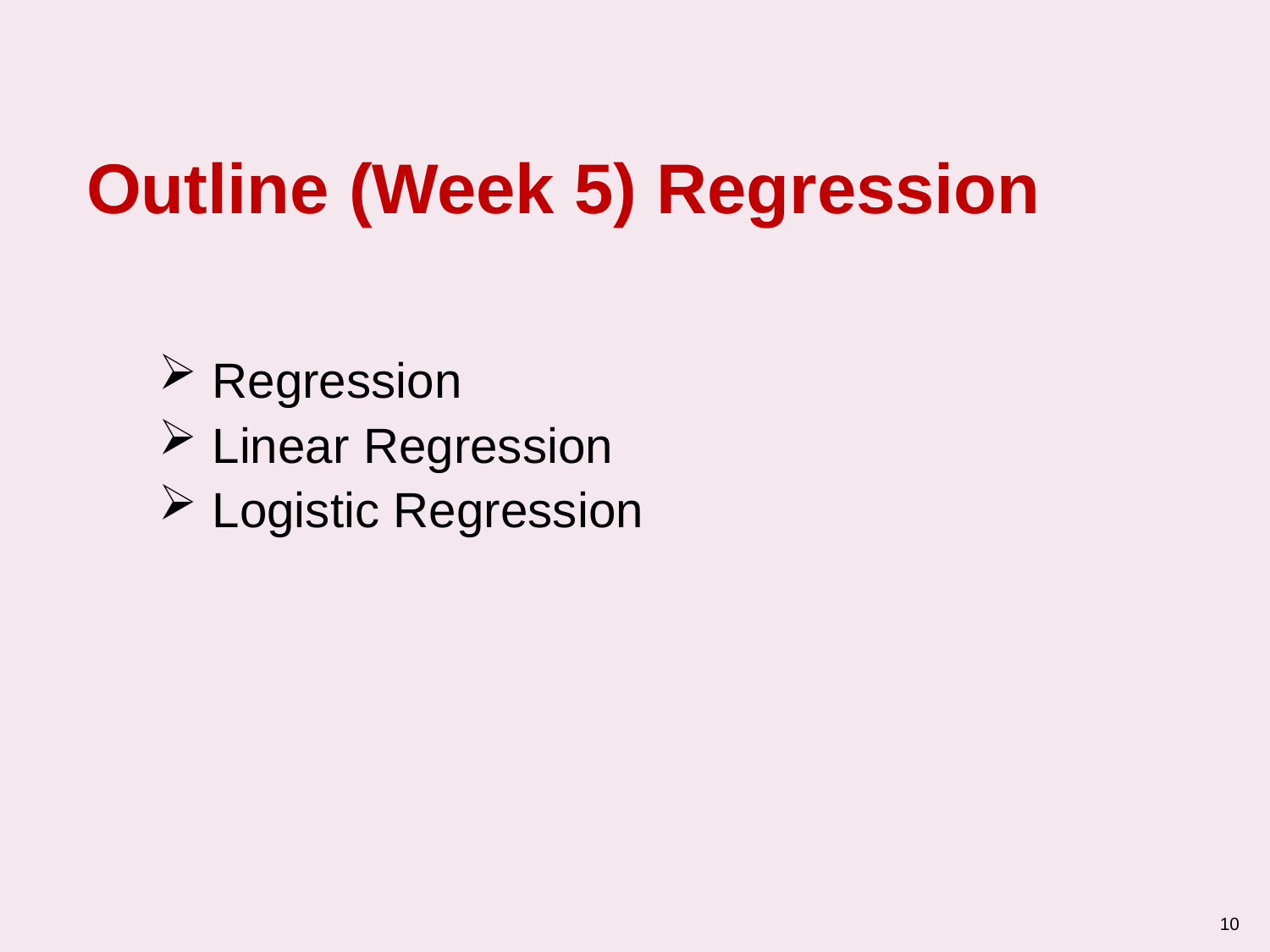

# Outline (Week 5) Regression
 Regression
 Linear Regression
 Logistic Regression
10